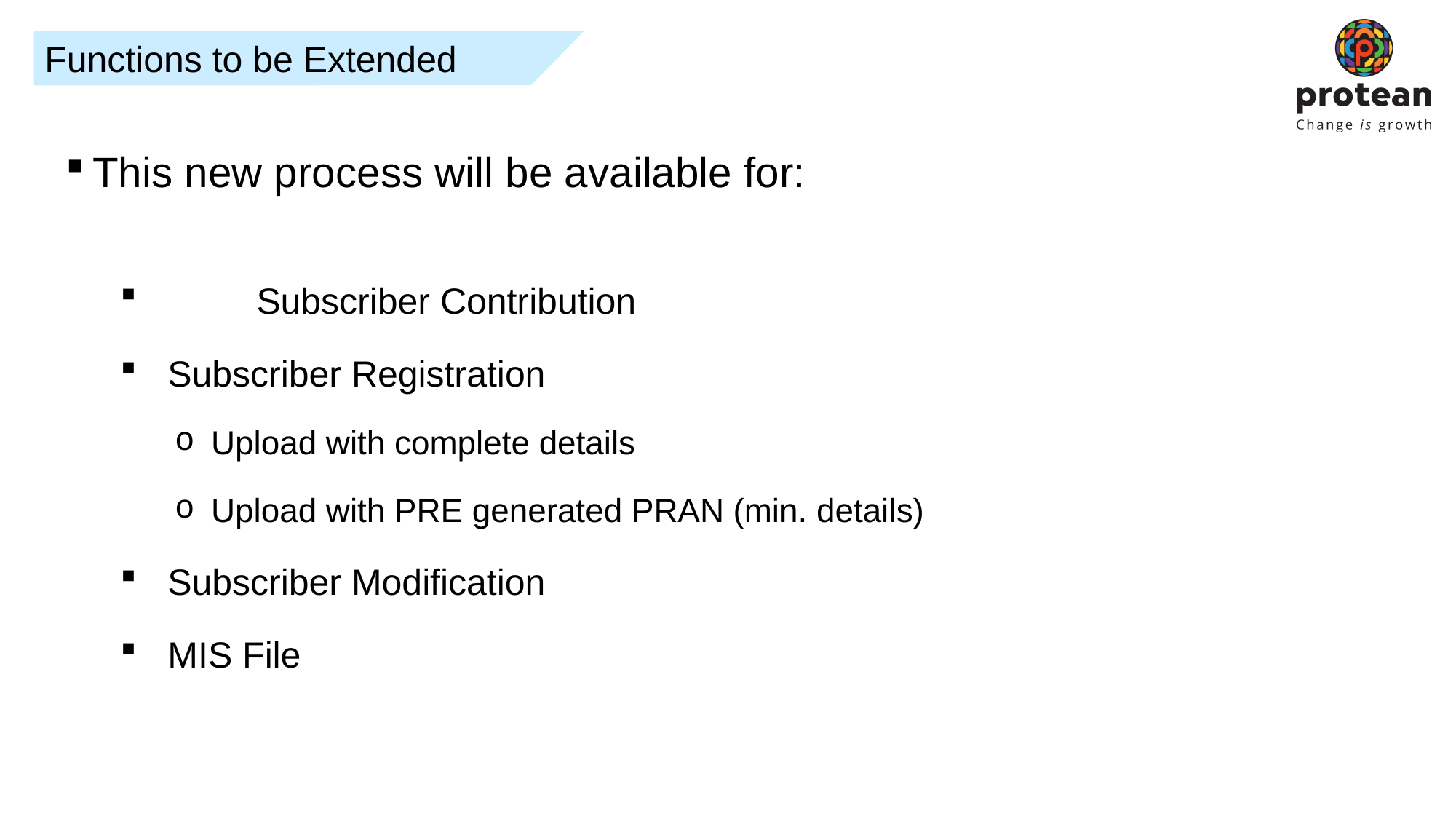

Functions to be Extended
This new process will be available for:

	Subscriber Contribution
  Subscriber Registration
 Upload with complete details
 Upload with PRE generated PRAN (min. details)
  Subscriber Modification
  MIS File